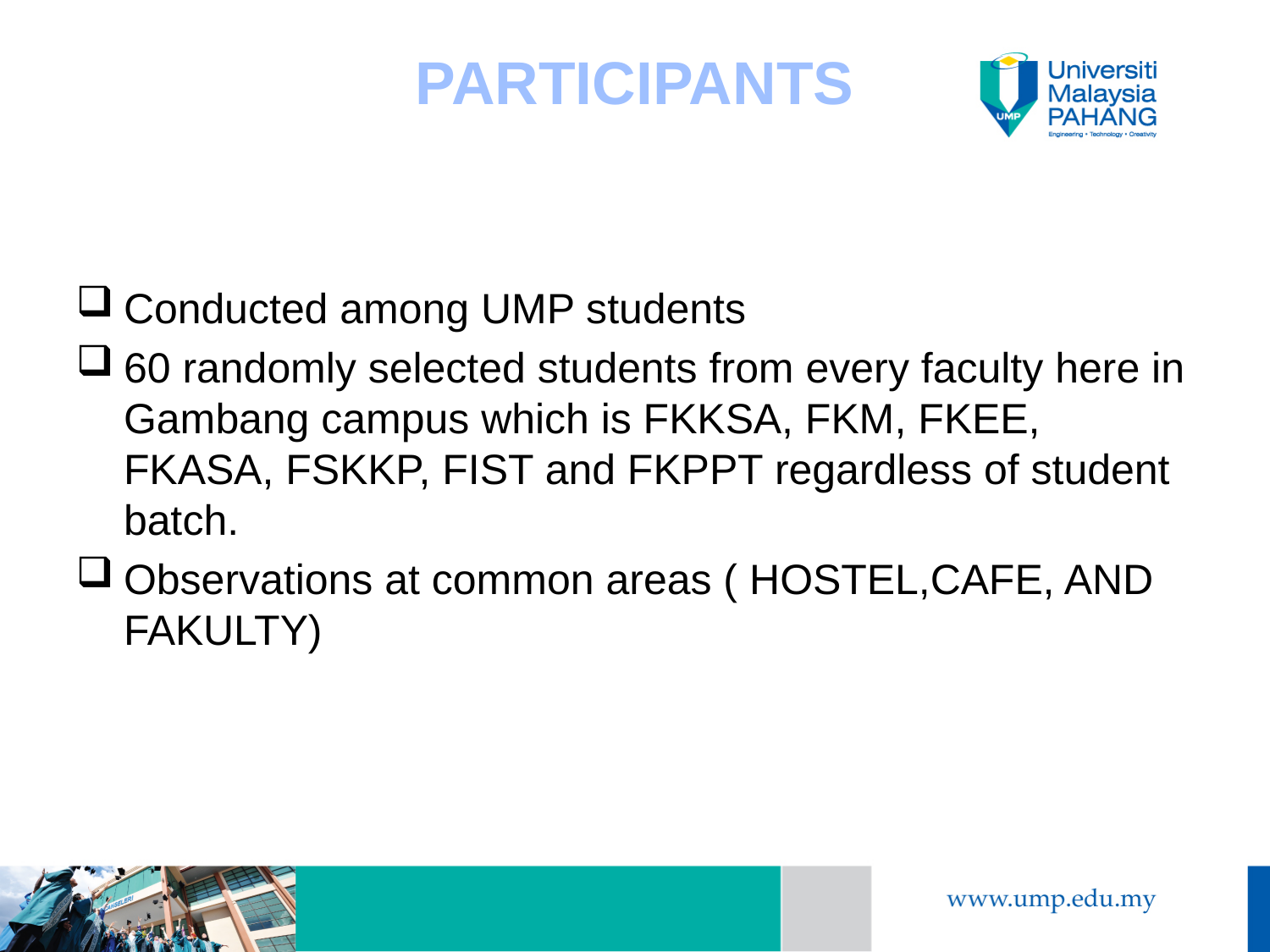

PARTICIPANTS
Conducted among UMP students
60 randomly selected students from every faculty here in Gambang campus which is FKKSA, FKM, FKEE, FKASA, FSKKP, FIST and FKPPT regardless of student batch.
Observations at common areas ( HOSTEL,CAFE, AND FAKULTY)